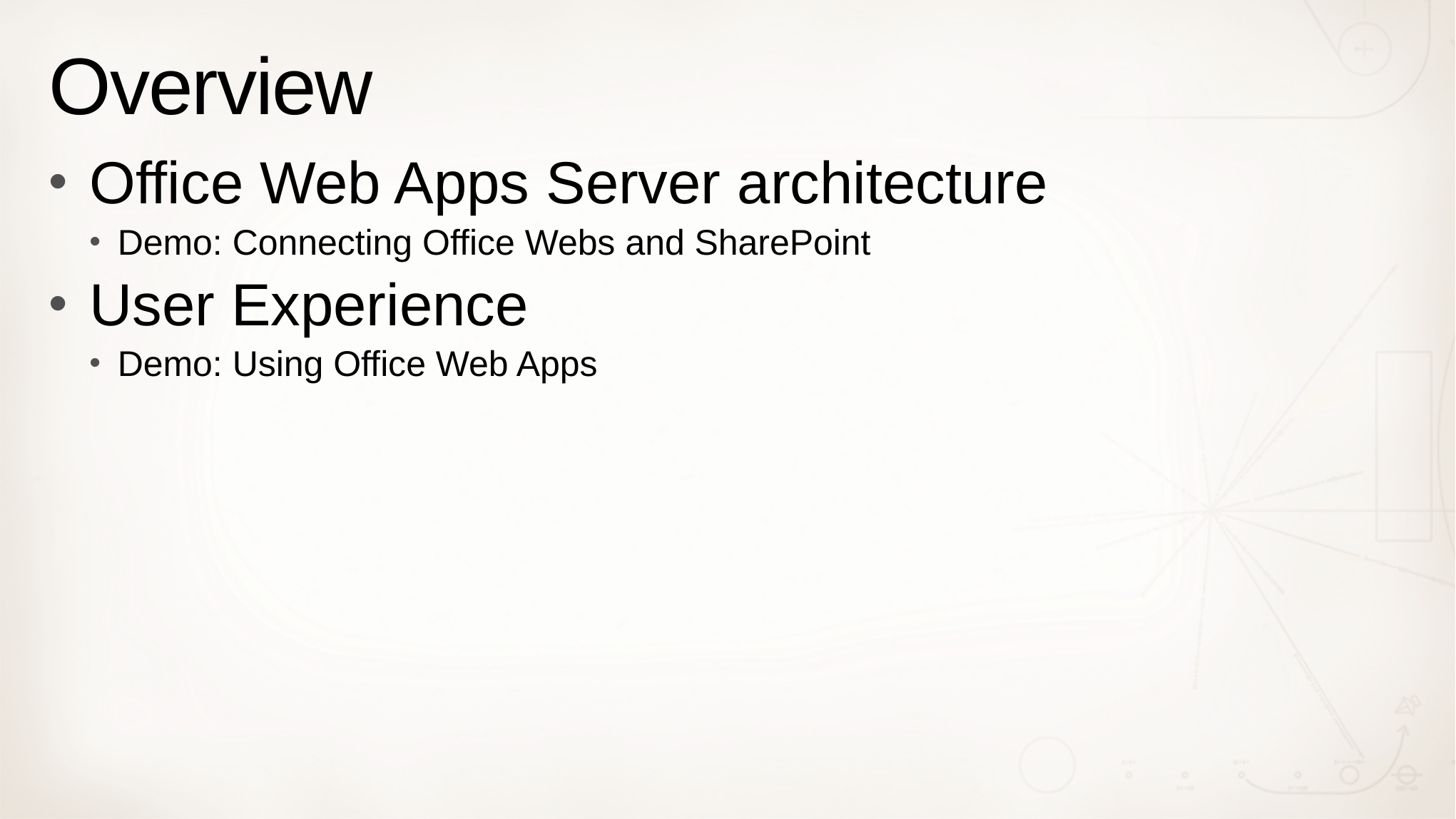

# Overview
Office Web Apps Server architecture
Demo: Connecting Office Webs and SharePoint
User Experience
Demo: Using Office Web Apps